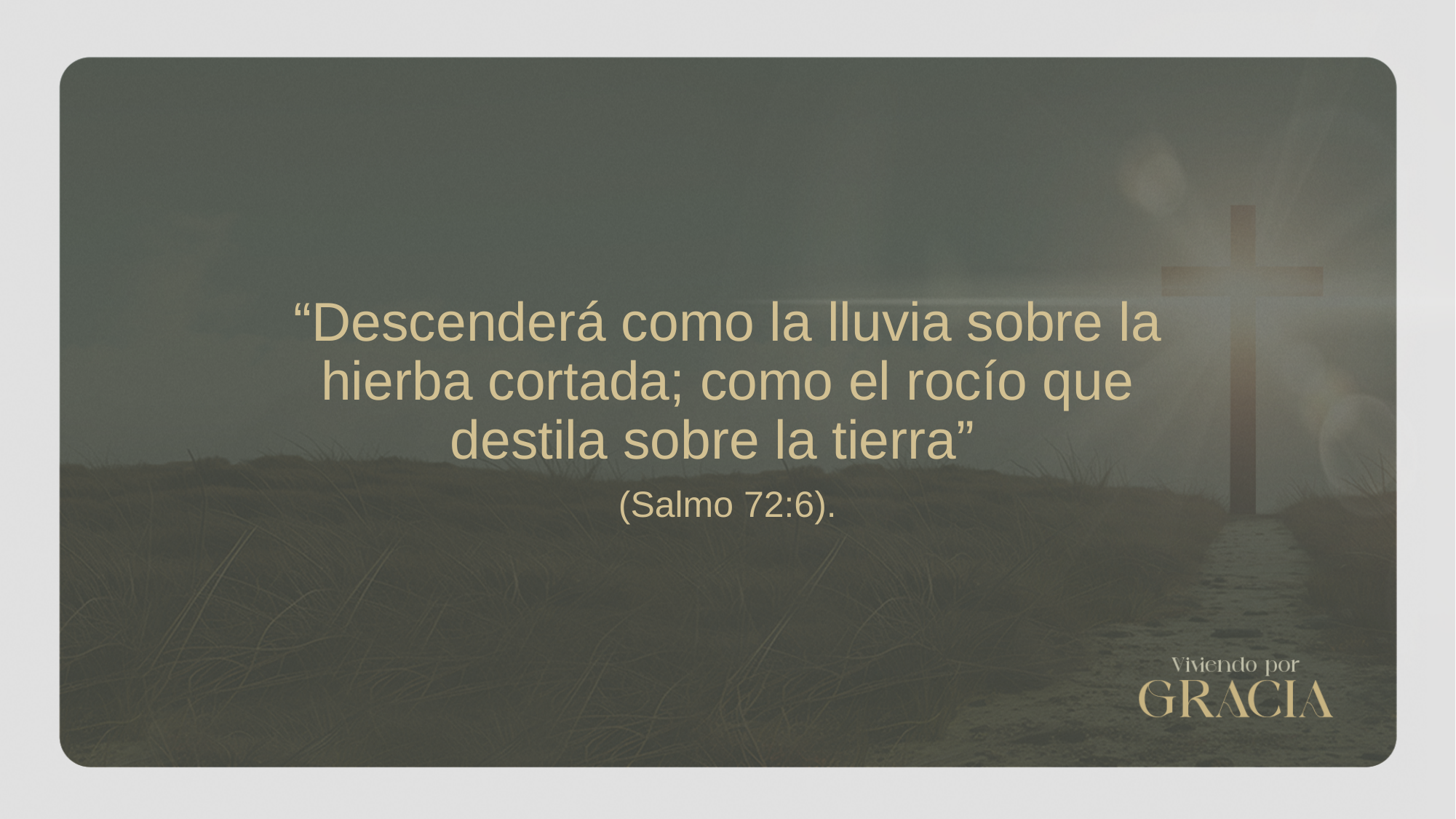

“Descenderá como la lluvia sobre la hierba cortada; como el rocío que destila sobre la tierra”
(Salmo 72:6).